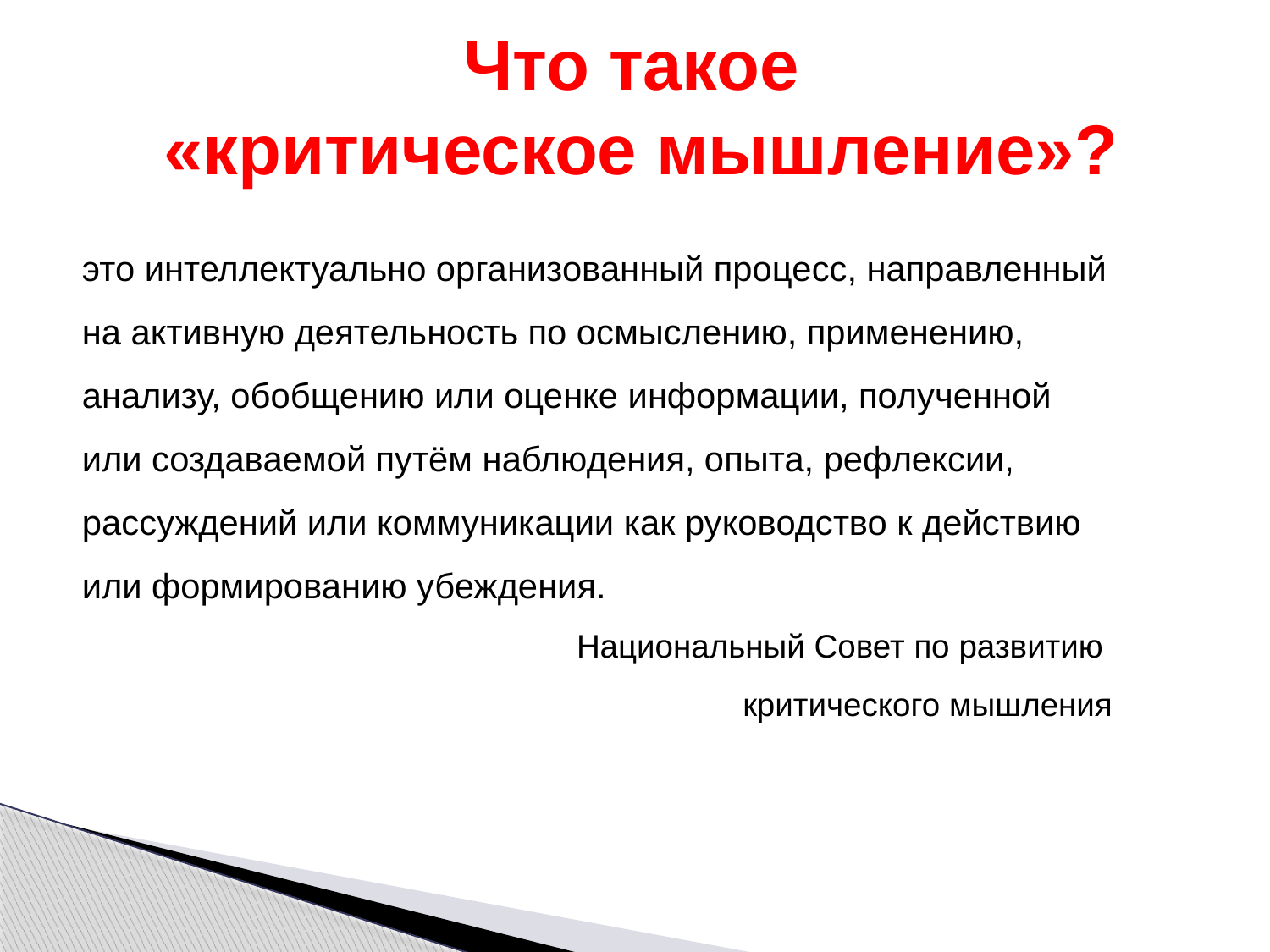

# Что такое «критическое мышление»?
это интеллектуально организованный процесс, направленный на активную деятельность по осмыслению, применению, анализу, обобщению или оценке информации, полученной или создаваемой путём наблюдения, опыта, рефлексии, рассуждений или коммуникации как руководство к действию или формированию убеждения.
Национальный Совет по развитию
критического мышления